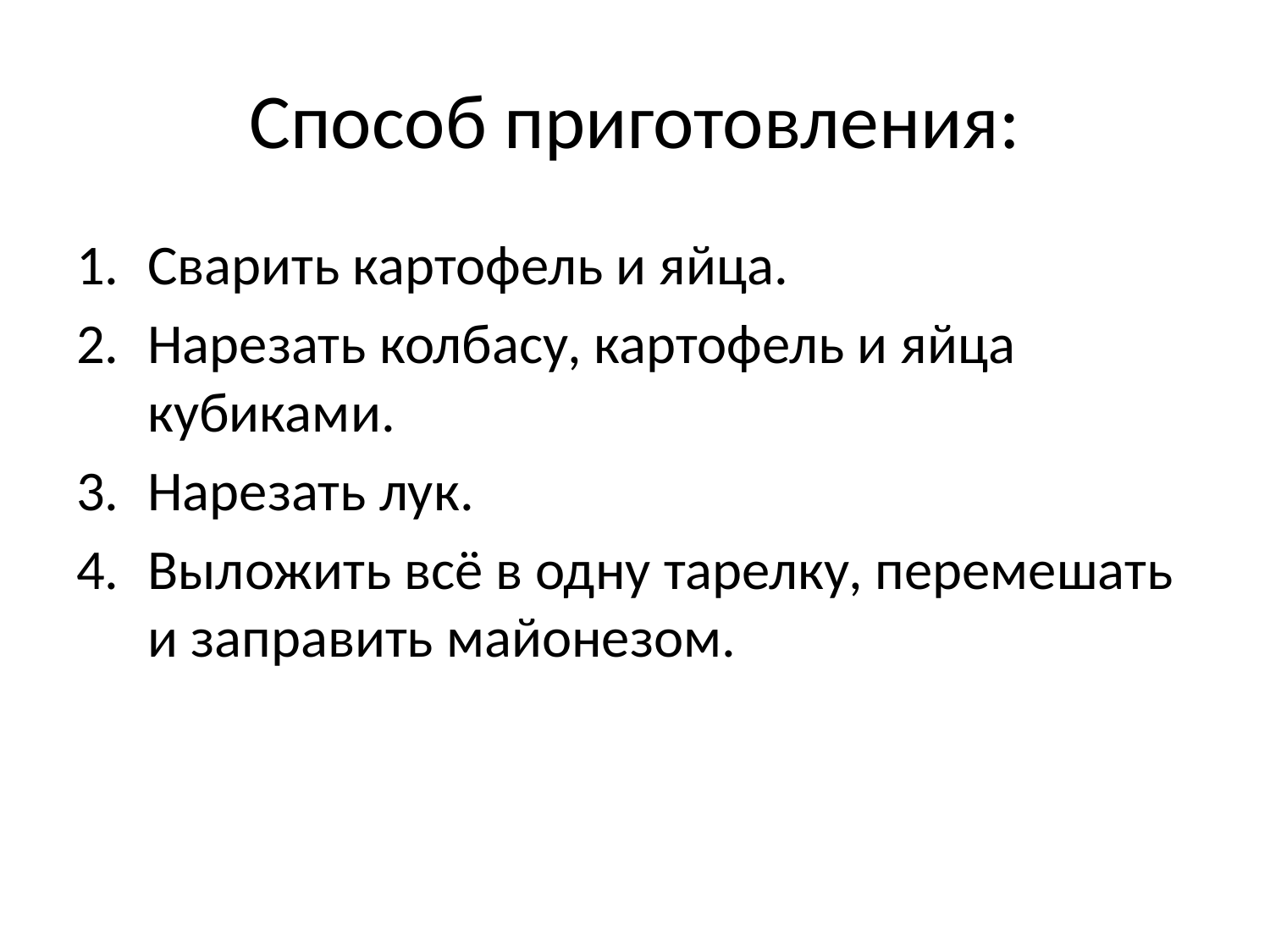

# Способ приготовления:
Сварить картофель и яйца.
Нарезать колбасу, картофель и яйца кубиками.
Нарезать лук.
Выложить всё в одну тарелку, перемешать и заправить майонезом.